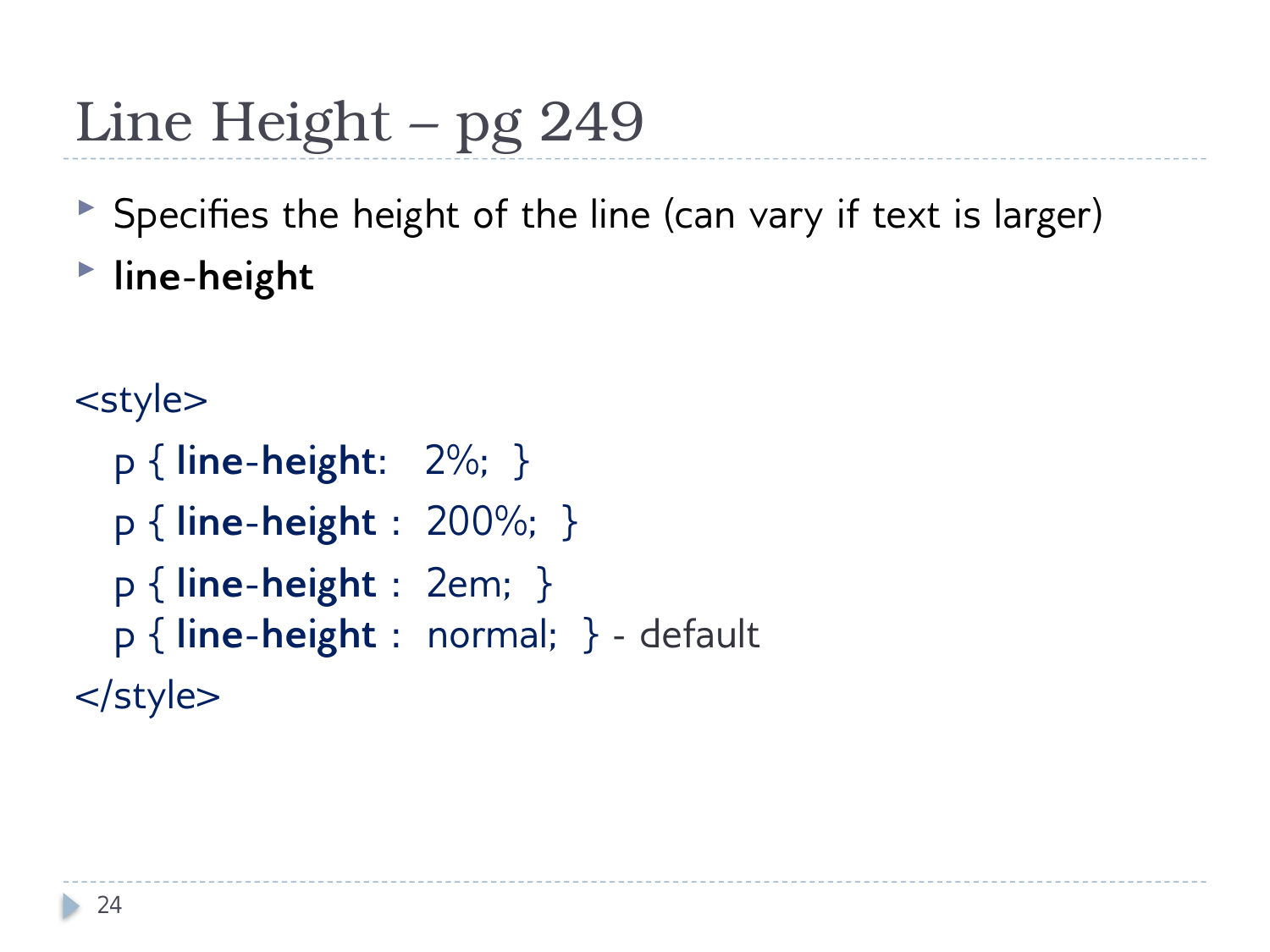

# Line Height – pg 249
Specifies the height of the line (can vary if text is larger)
line-height

<style>
   p { line-height:   2%;  }
   p { line-height :  200%;  }
   p { line-height :  2em;  }
   p { line-height :  normal;  } - default
</style>

24